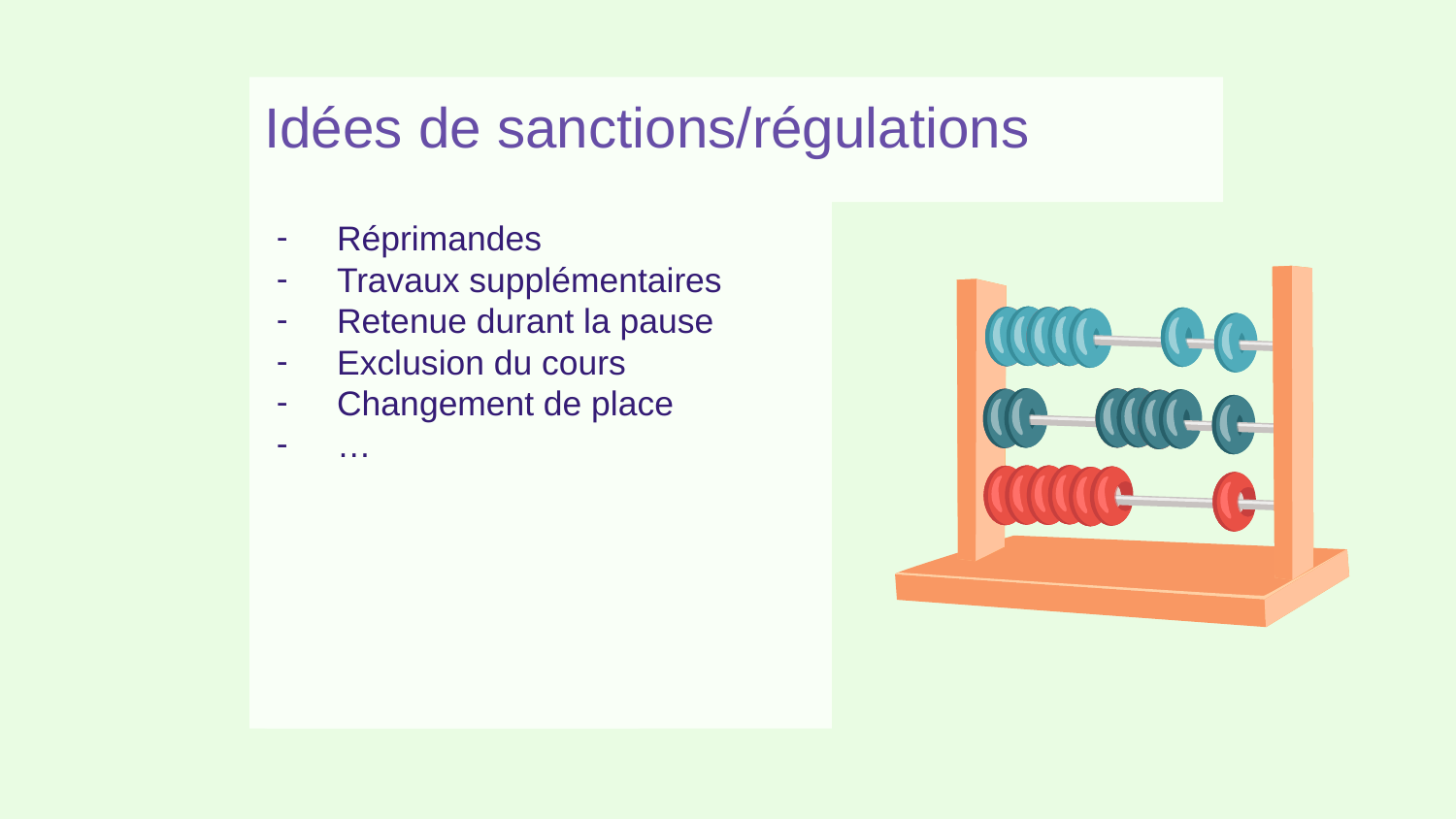

# Idées de sanctions/régulations

Réprimandes
Travaux supplémentaires
Retenue durant la pause
Exclusion du cours
Changement de place
…